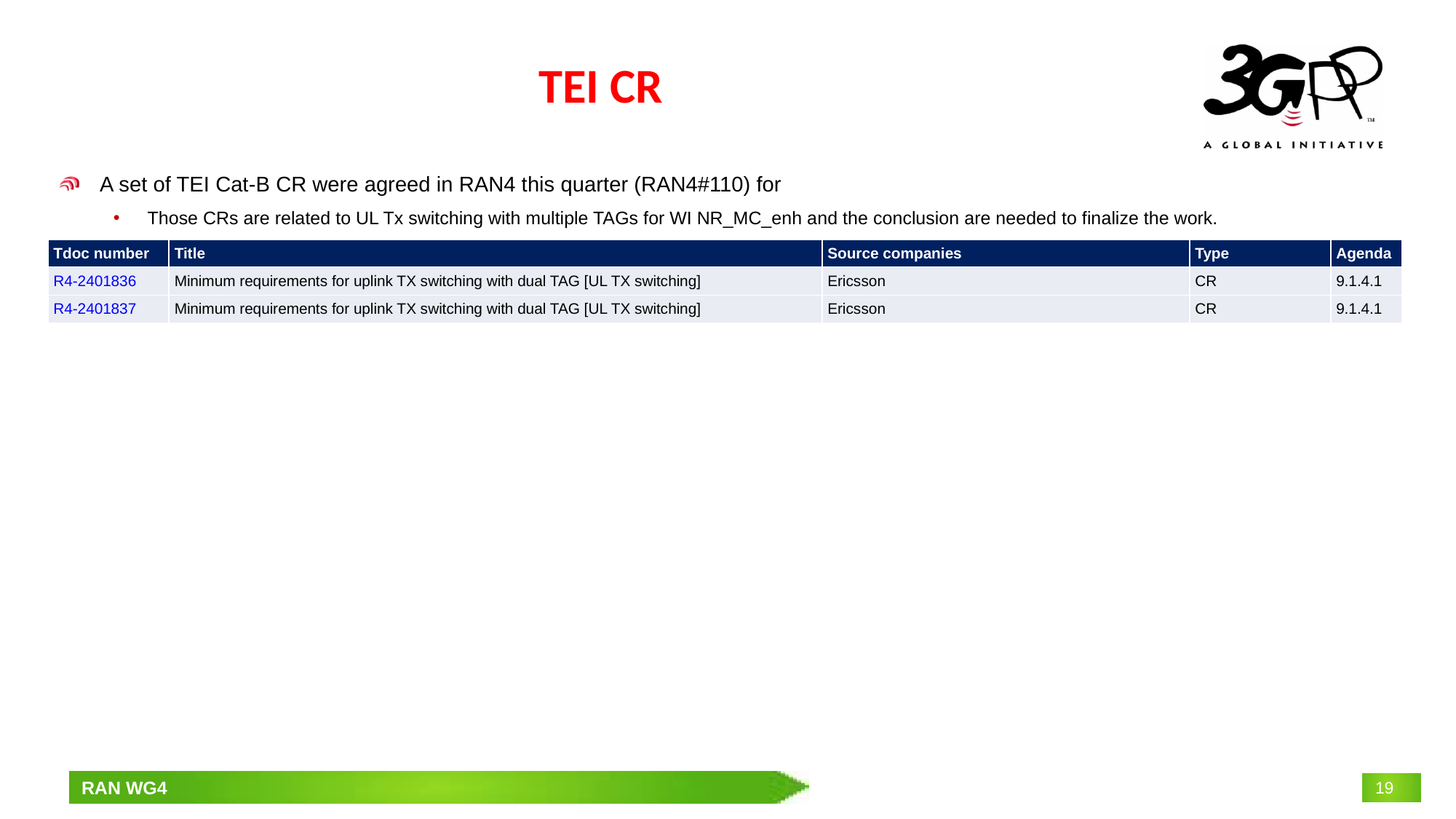

# TEI CR
A set of TEI Cat-B CR were agreed in RAN4 this quarter (RAN4#110) for
Those CRs are related to UL Tx switching with multiple TAGs for WI NR_MC_enh and the conclusion are needed to finalize the work.

| Tdoc number | Title | Source companies | Type | Agenda |
| --- | --- | --- | --- | --- |
| R4-2401836 | Minimum requirements for uplink TX switching with dual TAG [UL TX switching] | Ericsson | CR | 9.1.4.1 |
| R4-2401837 | Minimum requirements for uplink TX switching with dual TAG [UL TX switching] | Ericsson | CR | 9.1.4.1 |